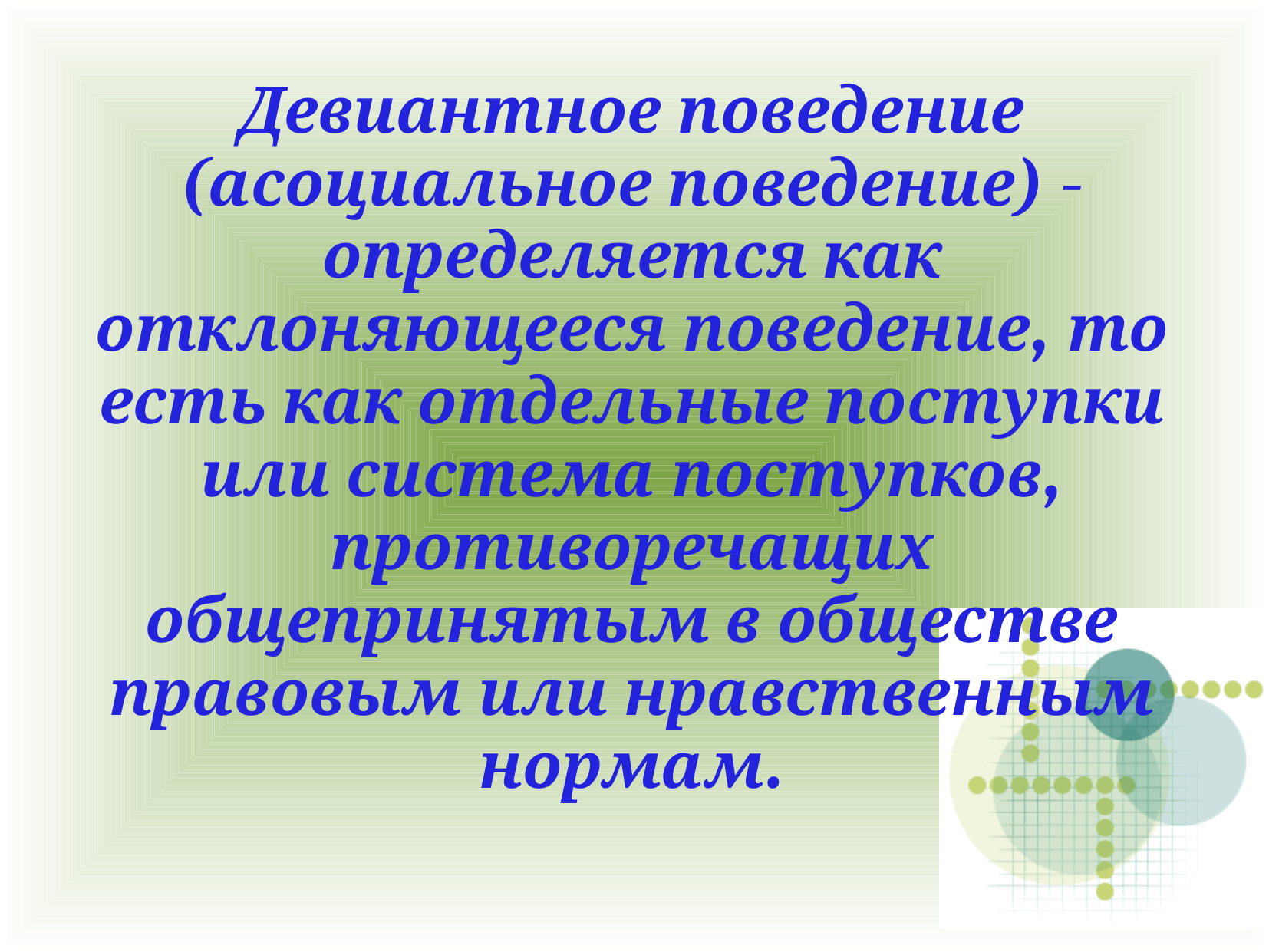

# Девиантное поведение (асоциальное поведение) - определяется как отклоняющееся поведение, то есть как отдельные поступки или система поступков, противоречащих общепринятым в обществе правовым или нравственным нормам.